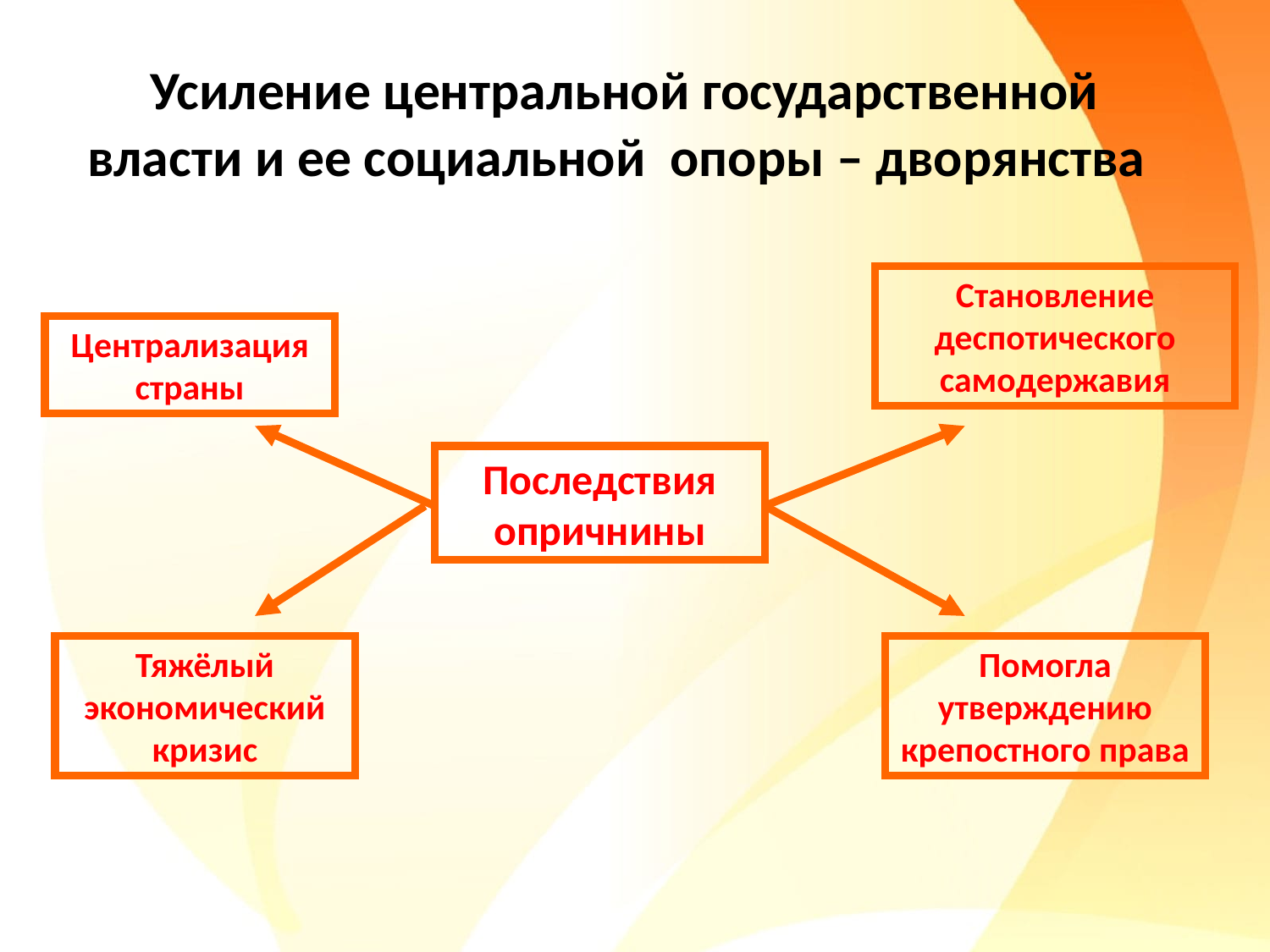

# Усиление центральной государственной власти и ее социальной  опоры – дворянства
Становление деспотического самодержавия
Централизация страны

Последствия опричнины
Тяжёлый экономический кризис
Помогла утверждению крепостного права